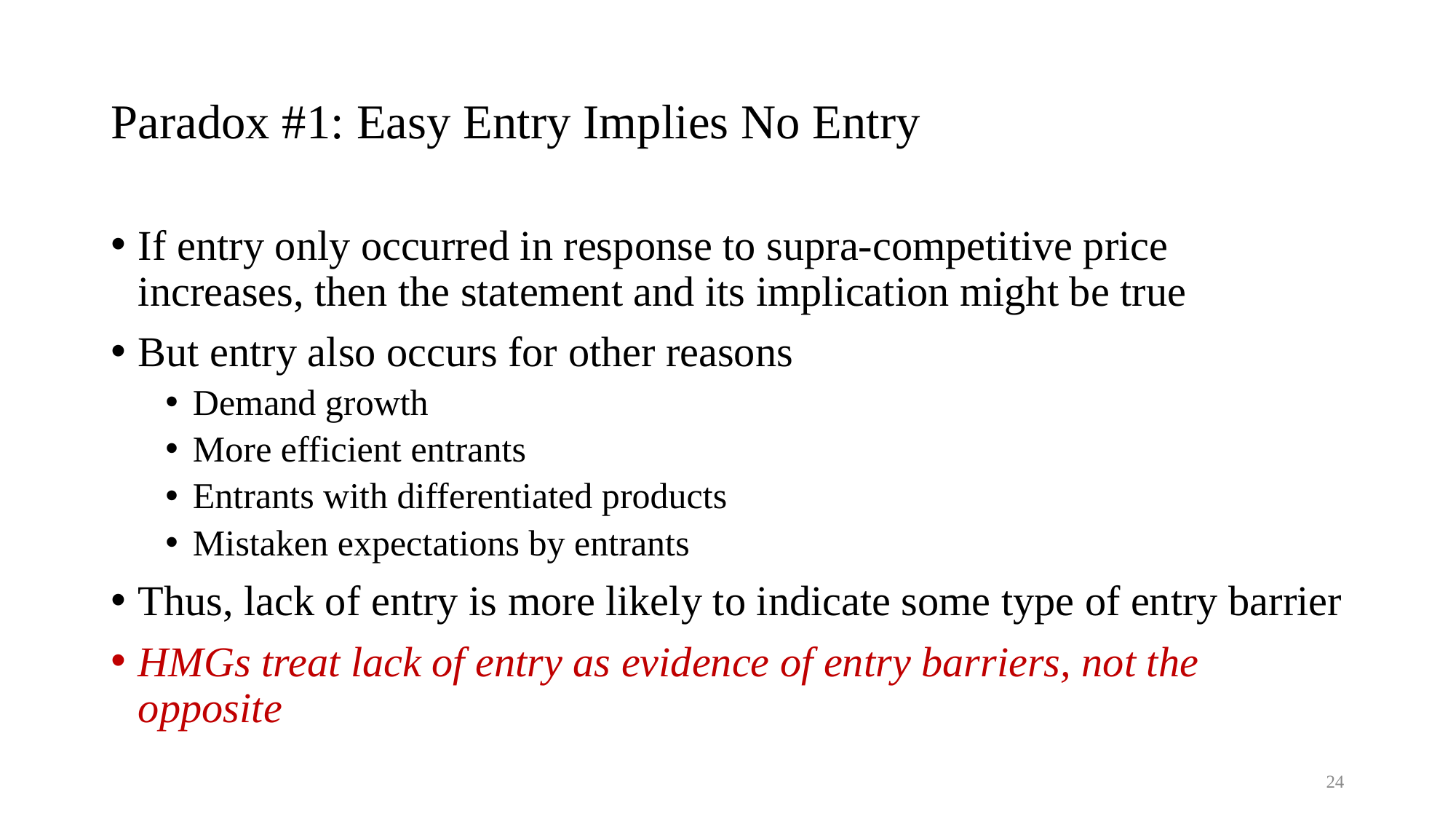

# Paradox #1: Easy Entry Implies No Entry
If entry only occurred in response to supra-competitive price increases, then the statement and its implication might be true
But entry also occurs for other reasons
Demand growth
More efficient entrants
Entrants with differentiated products
Mistaken expectations by entrants
Thus, lack of entry is more likely to indicate some type of entry barrier
HMGs treat lack of entry as evidence of entry barriers, not the opposite

24